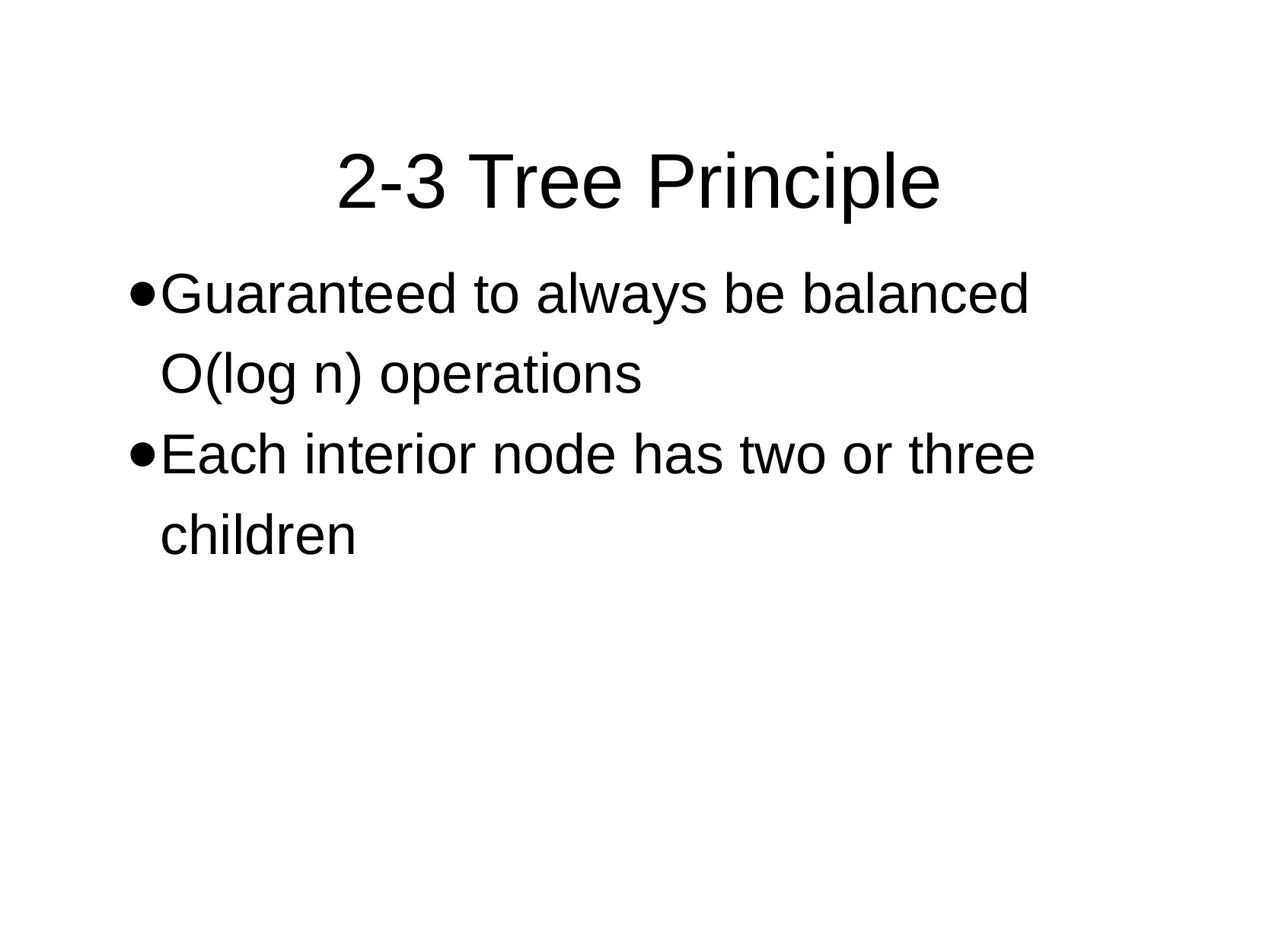

# 2-3 Tree Principle
Guaranteed to always be balanced O(log n) operations
Each interior node has two or three children